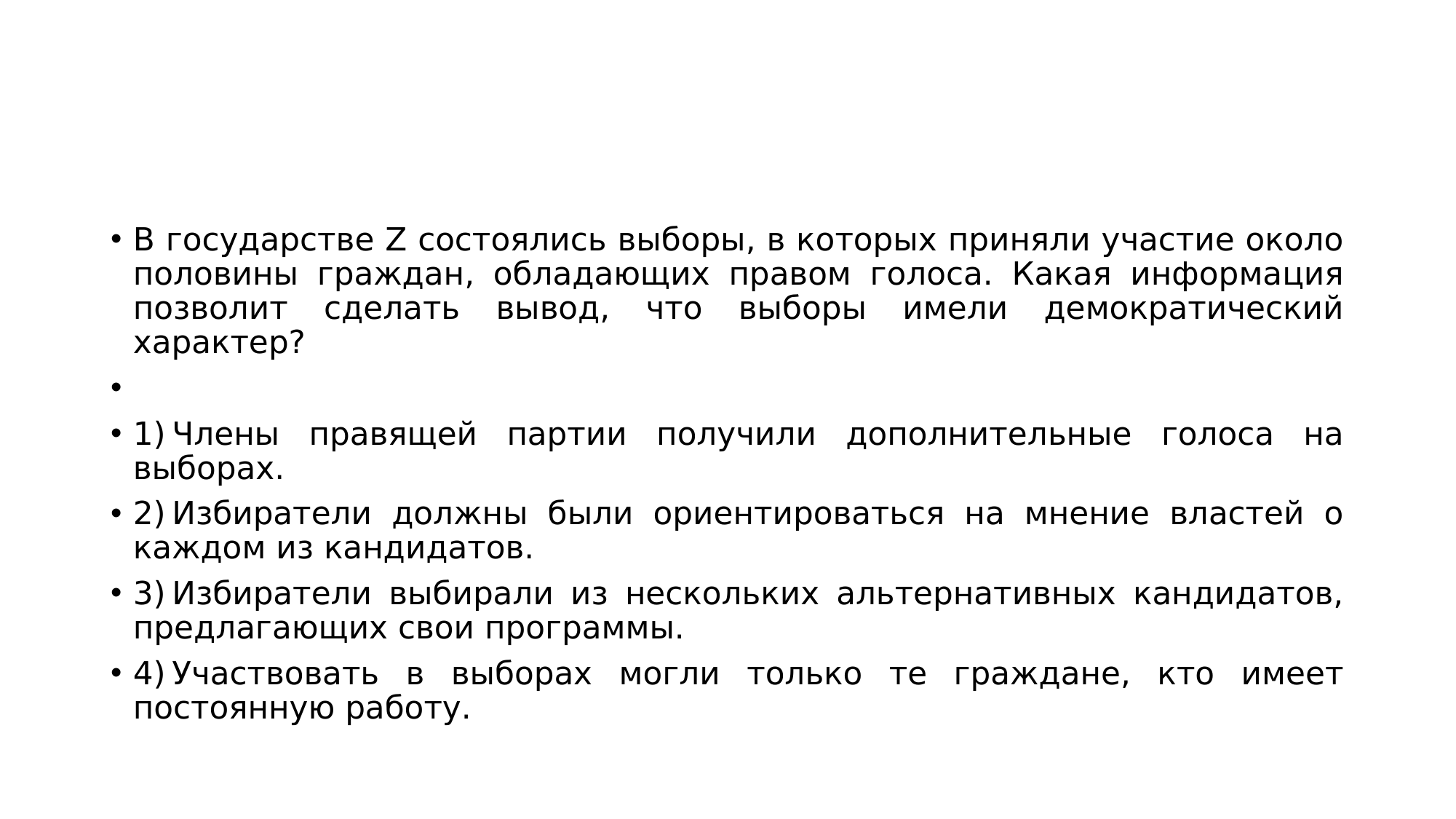

#
В государстве Z состоялись выборы, в которых приняли участие около половины граждан, обладающих правом голоса. Какая информация позволит сделать вывод, что выборы имели демократический характер?

1) Члены правящей партии получили дополнительные голоса на выборах.
2) Избиратели должны были ориентироваться на мнение властей о каждом из кандидатов.
3) Избиратели выбирали из нескольких альтернативных кандидатов, предлагающих свои программы.
4) Участвовать в выборах могли только те граждане, кто имеет постоянную работу.